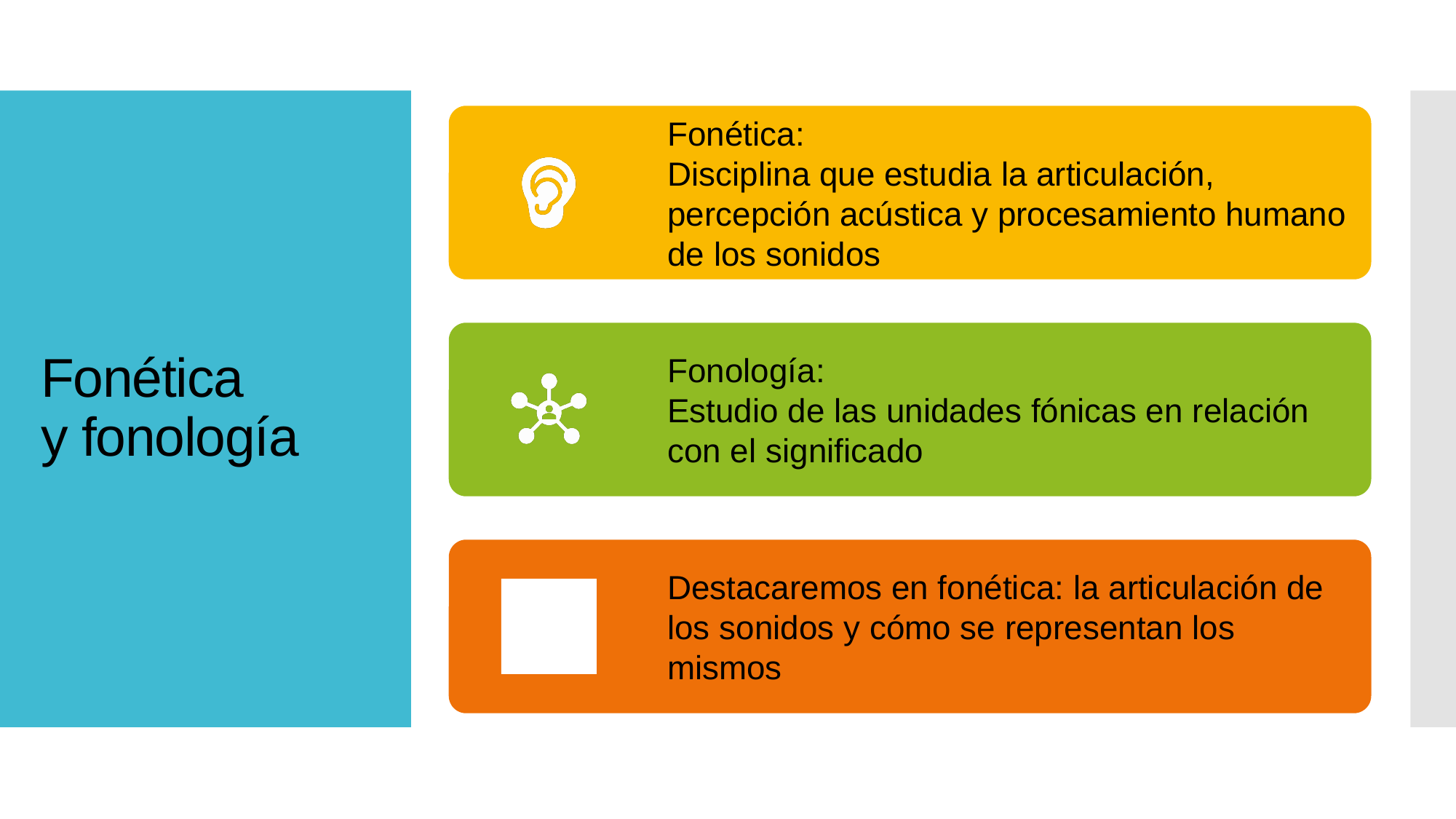

Fonética:
Disciplina que estudia la articulación, percepción acústica y procesamiento humano de los sonidos
Fonología:
Estudio de las unidades fónicas en relación con el significado
Destacaremos en fonética: la articulación de los sonidos y cómo se representan los mismos
# Fonética y fonología